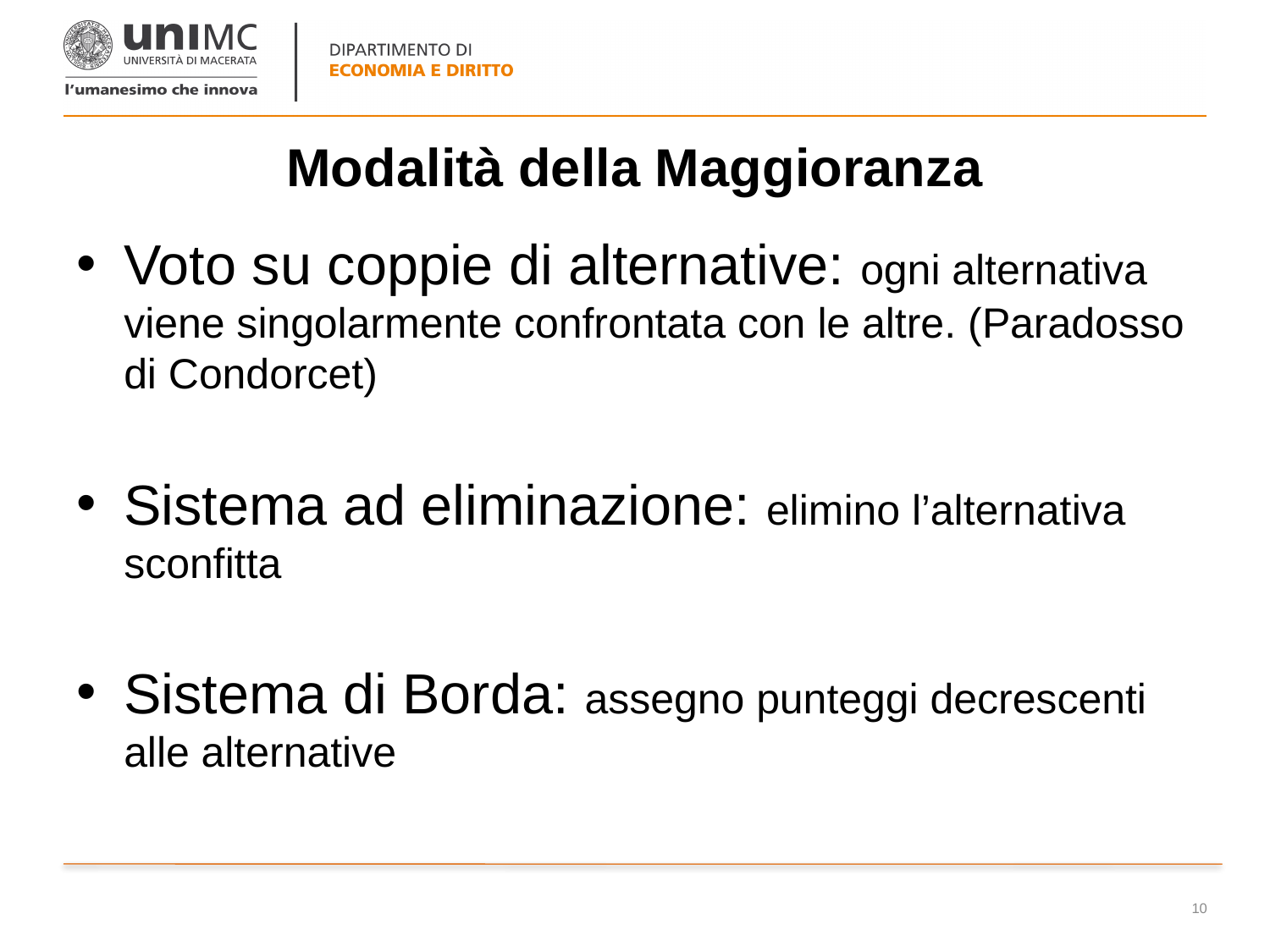

# Modalità della Maggioranza
Voto su coppie di alternative: ogni alternativa viene singolarmente confrontata con le altre. (Paradosso di Condorcet)

Sistema ad eliminazione: elimino l’alternativa sconfitta

Sistema di Borda: assegno punteggi decrescenti alle alternative
10